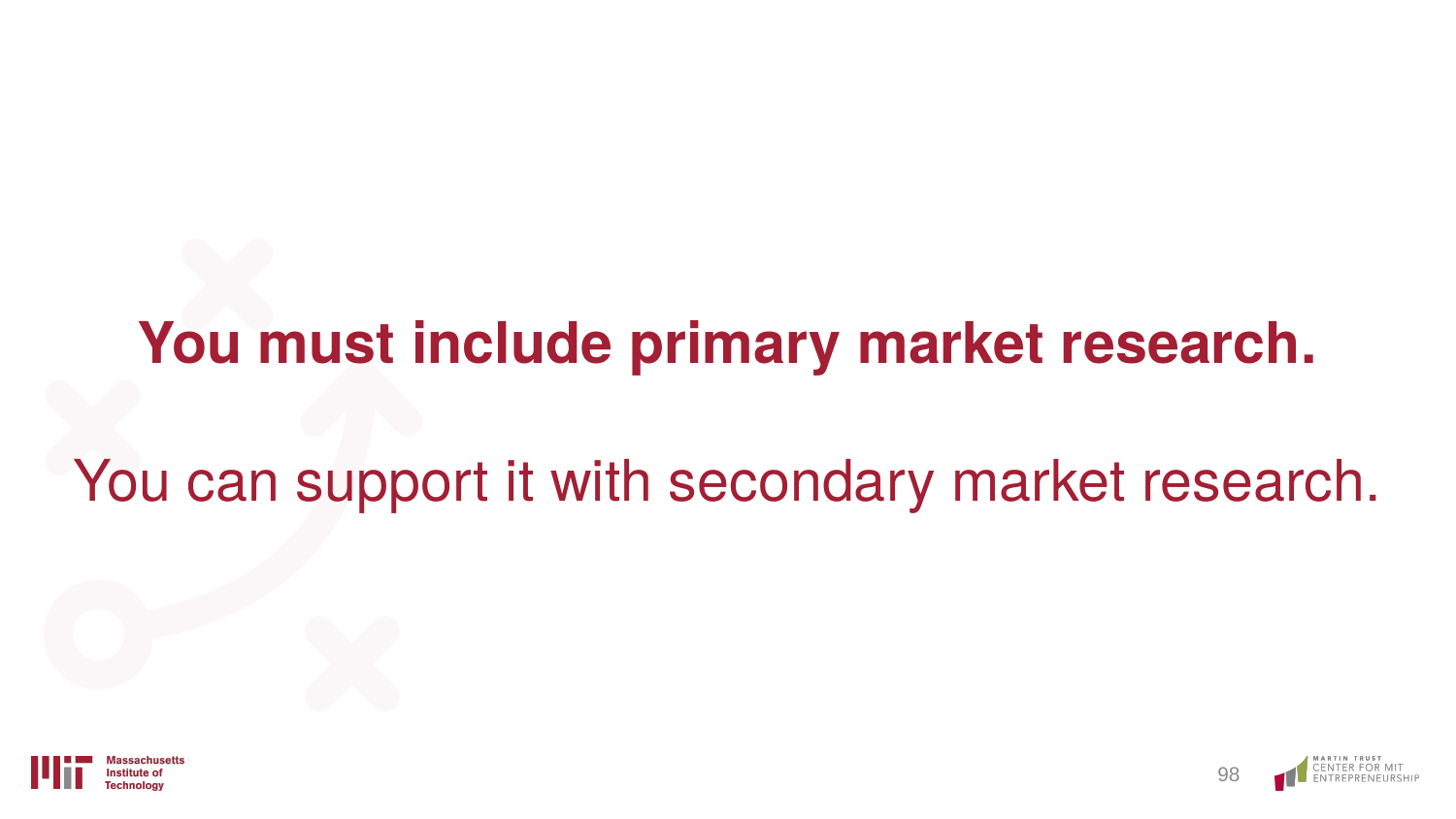

# You must include primary market research.

You can support it with secondary market research.
98